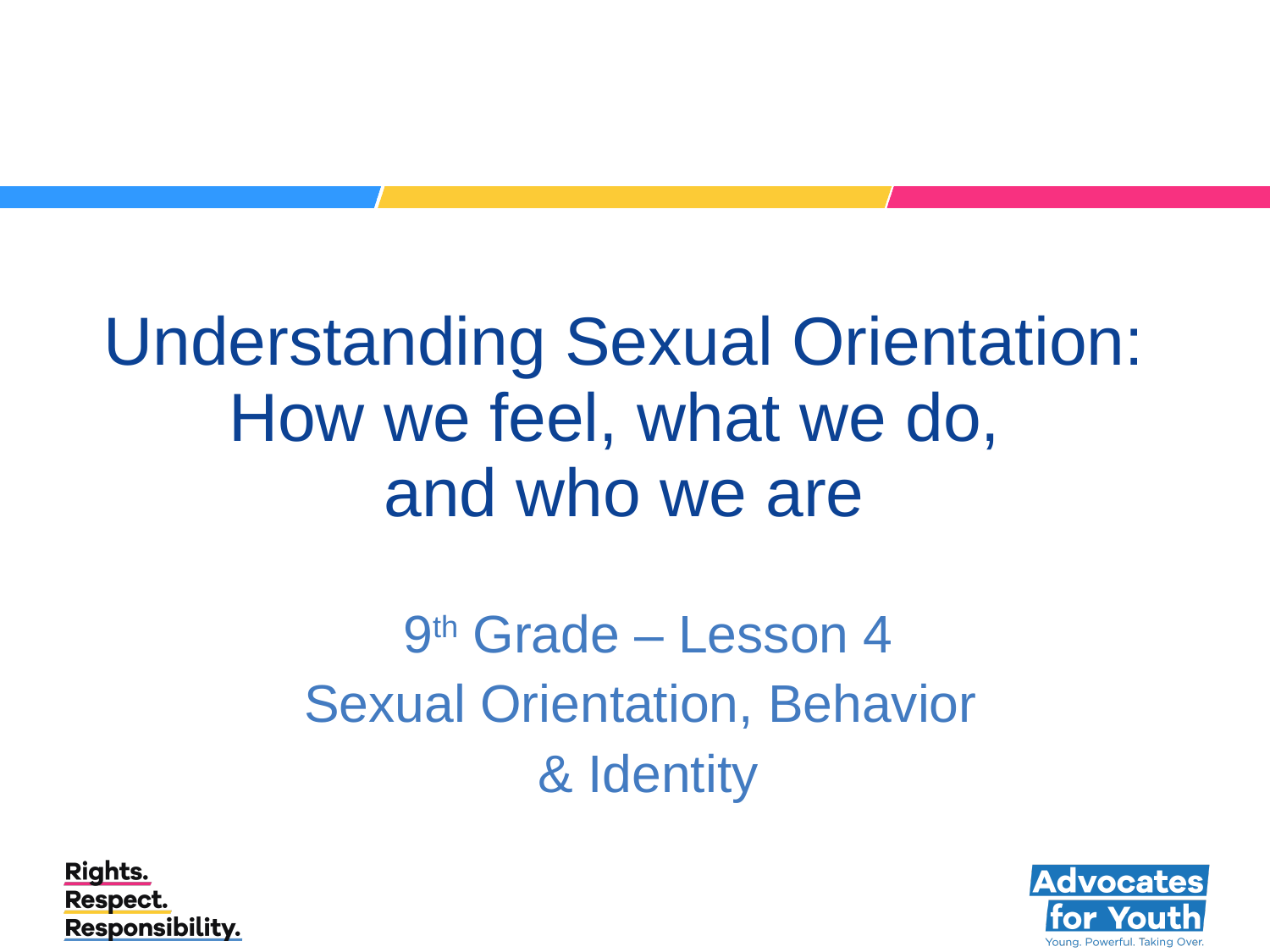

# Understanding Sexual Orientation: How we feel, what we do, and who we are
9th Grade – Lesson 4
Sexual Orientation, Behavior
& Identity